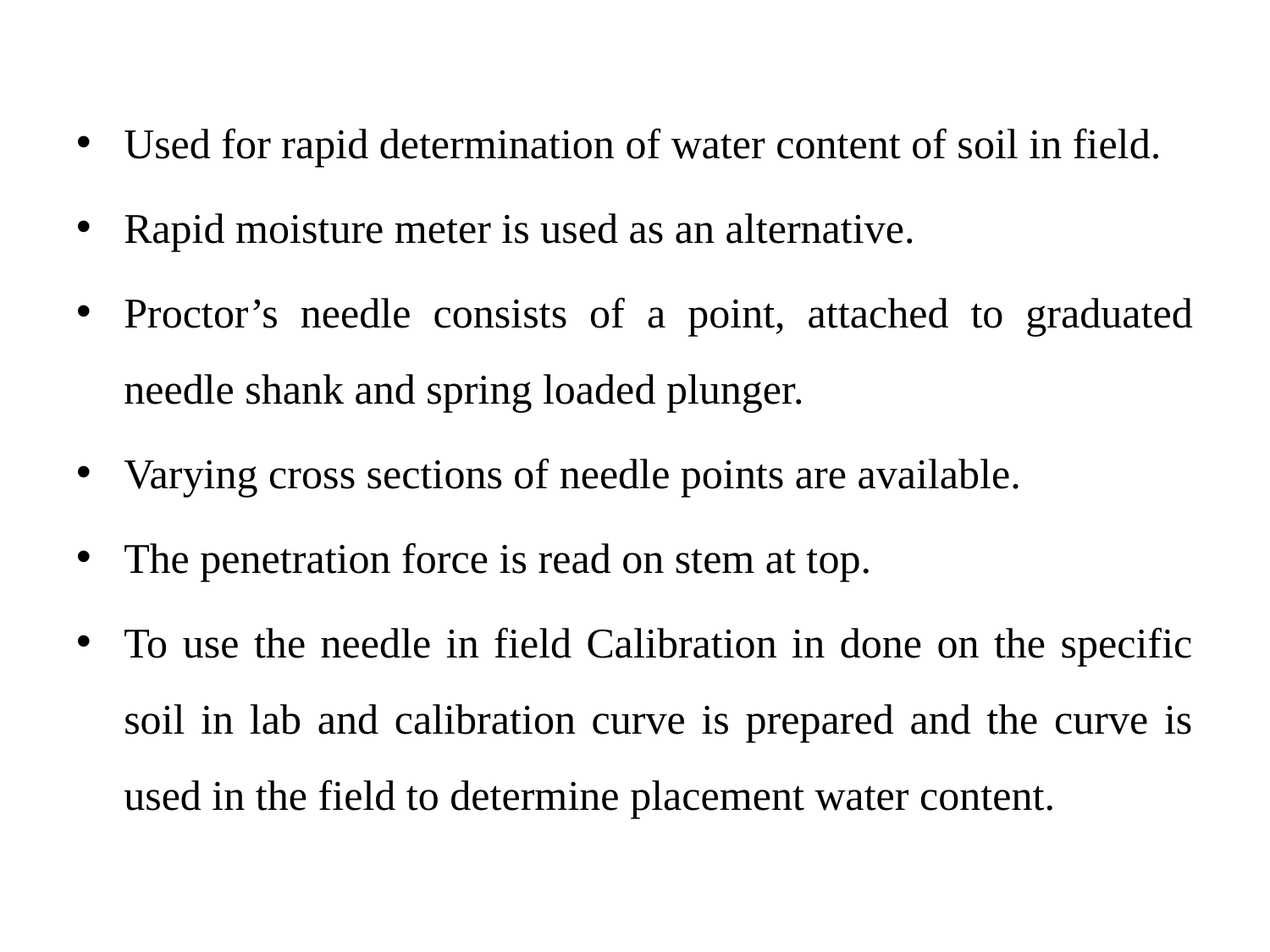

Used for rapid determination of water content of soil in field.
Rapid moisture meter is used as an alternative.
Proctor’s needle consists of a point, attached to graduated needle shank and spring loaded plunger.
Varying cross sections of needle points are available.
The penetration force is read on stem at top.
To use the needle in field Calibration in done on the specific soil in lab and calibration curve is prepared and the curve is used in the field to determine placement water content.